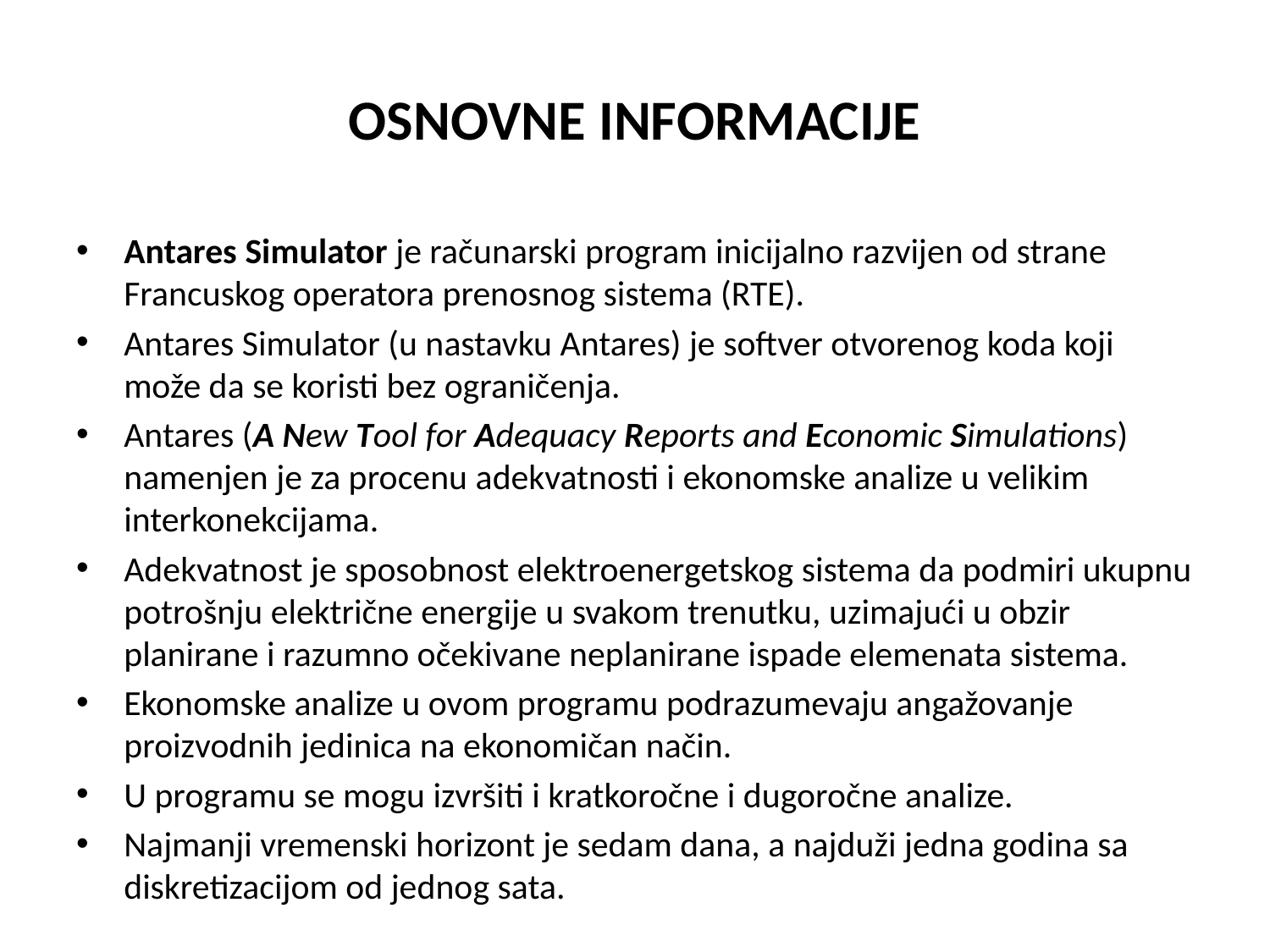

# OSNOVNE INFORMACIJE
Antares Simulator je računarski program inicijalno razvijen od strane Francuskog operatora prenosnog sistema (RTE).
Antares Simulator (u nastavku Antares) je softver otvorenog koda koji može da se koristi bez ograničenja.
Antares (A New Tool for Adequacy Reports and Economic Simulations) namenjen je za procenu adekvatnosti i ekonomske analize u velikim interkonekcijama.
Adekvatnost je sposobnost elektroenergetskog sistema da podmiri ukupnu potrošnju električne energije u svakom trenutku, uzimajući u obzir planirane i razumno očekivane neplanirane ispade elemenata sistema.
Ekonomske analize u ovom programu podrazumevaju angažovanje proizvodnih jedinica na ekonomičan način.
U programu se mogu izvršiti i kratkoročne i dugoročne analize.
Najmanji vremenski horizont je sedam dana, a najduži jedna godina sa diskretizacijom od jednog sata.